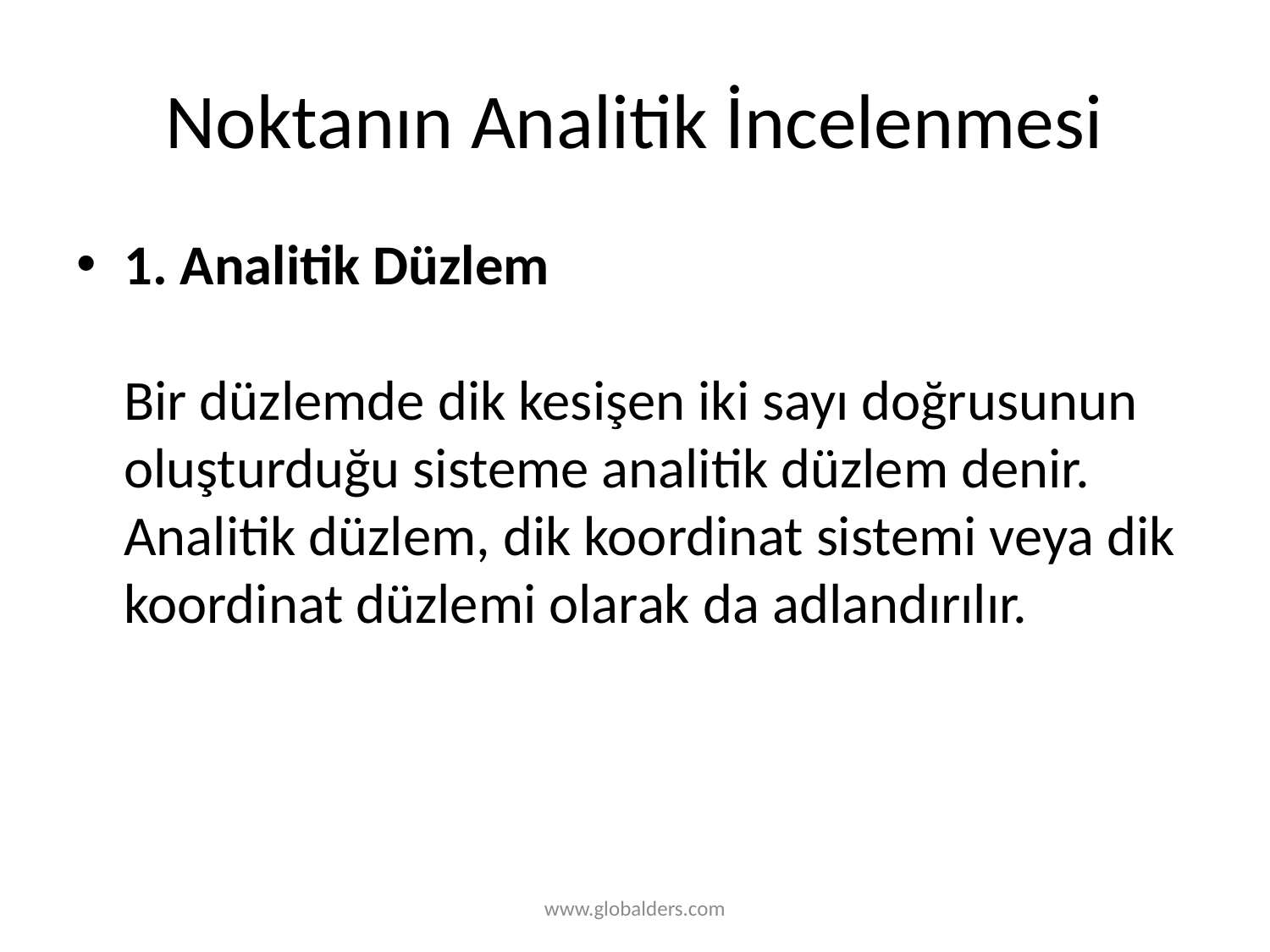

# Noktanın Analitik İncelenmesi
1. Analitik Düzlem
Bir düzlemde dik kesişen iki sayı doğrusunun oluşturduğu sisteme analitik düzlem denir. Analitik düzlem, dik koordinat sistemi veya dik koordinat düzlemi olarak da adlandırılır.
www.globalders.com